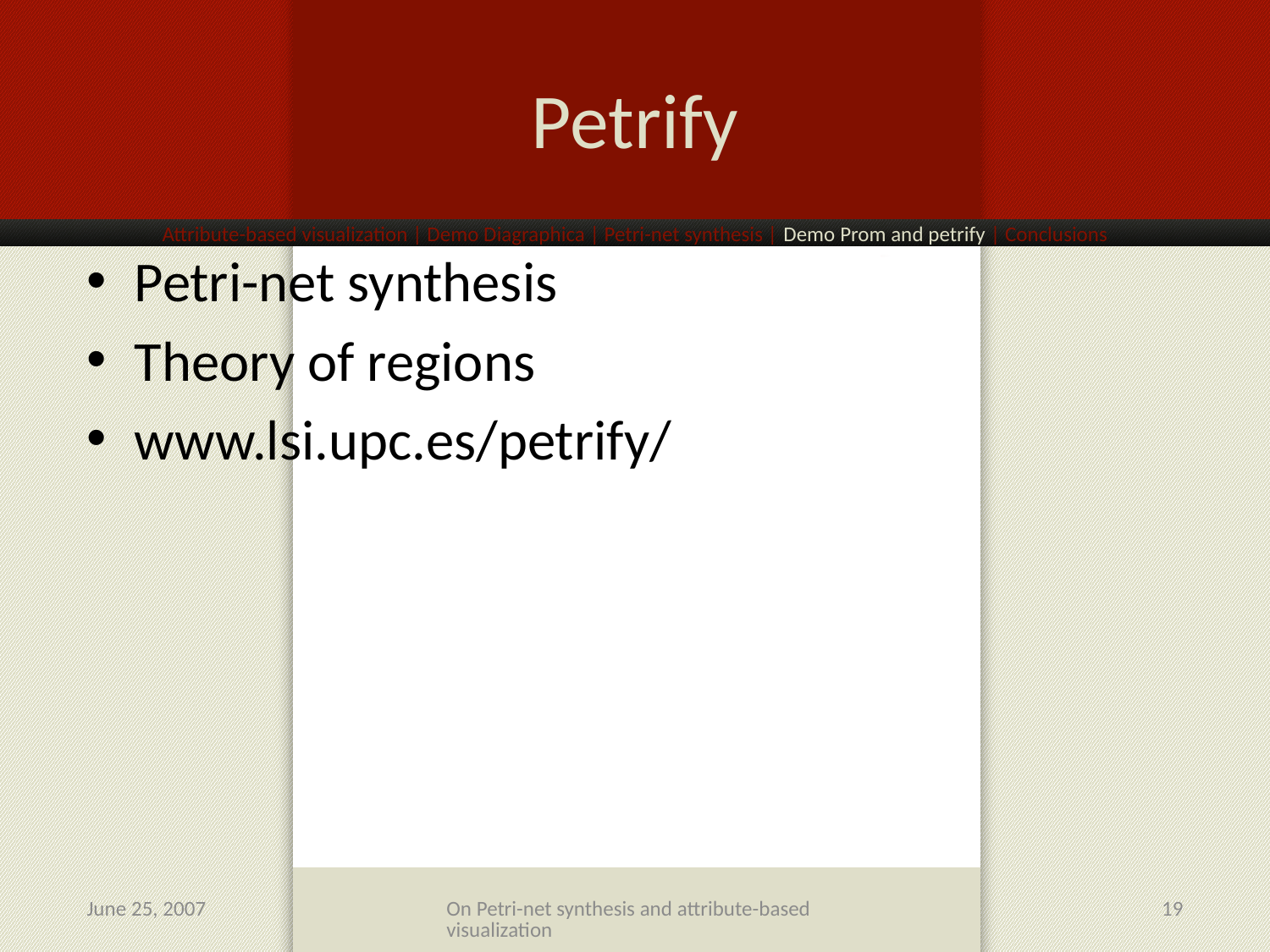

# Petrify
Attribute-based visualization | Demo Diagraphica | Petri-net synthesis | Demo Prom and petrify | Conclusions
Petri-net synthesis
Theory of regions
www.lsi.upc.es/petrify/

June 25, 2007
On Petri-net synthesis and attribute-based visualization
19